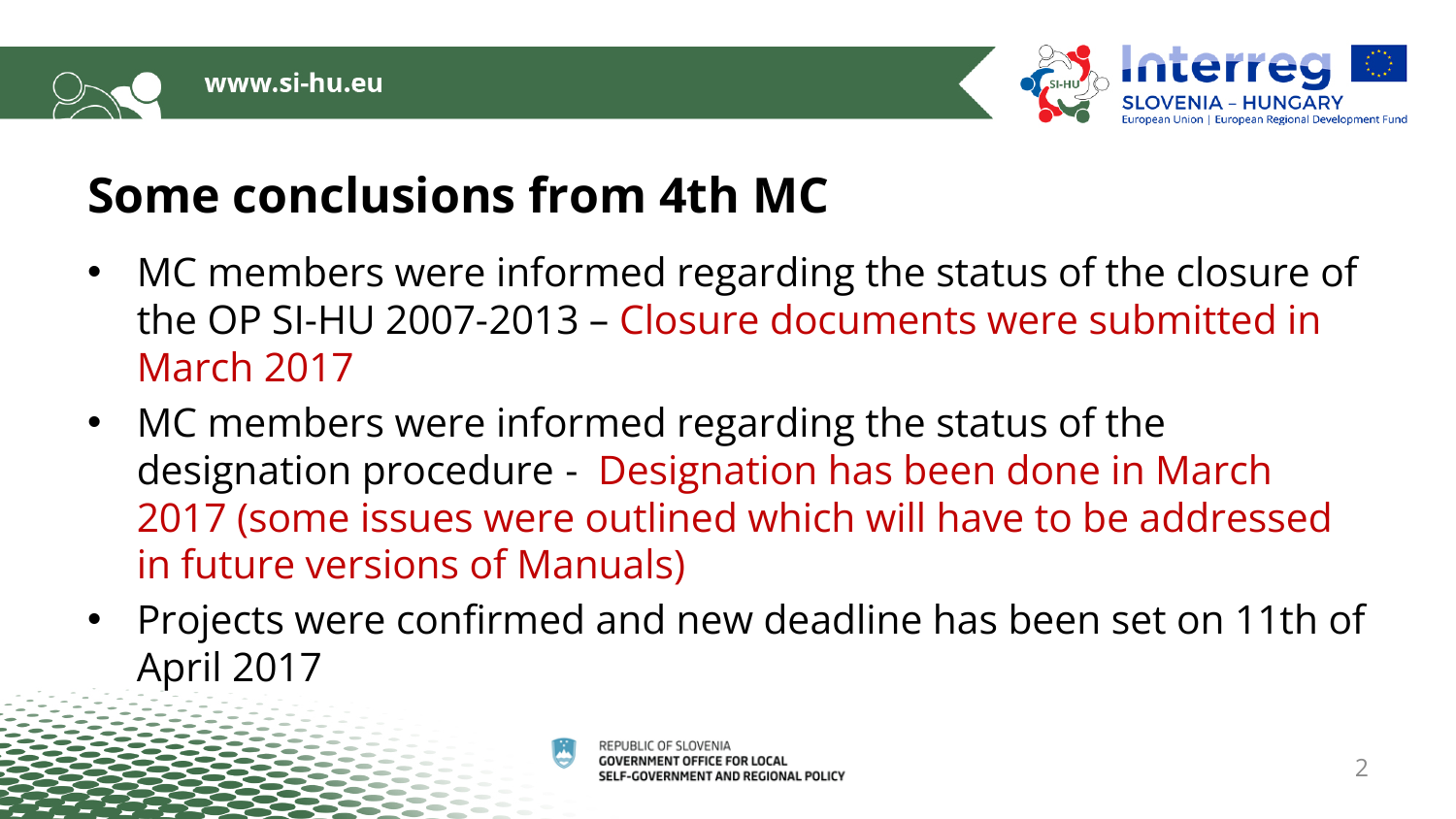

# Some conclusions from 4th MC
MC members were informed regarding the status of the closure of the OP SI-HU 2007-2013 – Closure documents were submitted in March 2017
MC members were informed regarding the status of the designation procedure -  Designation has been done in March 2017 (some issues were outlined which will have to be addressed in future versions of Manuals)
Projects were confirmed and new deadline has been set on 11th of April 2017

2